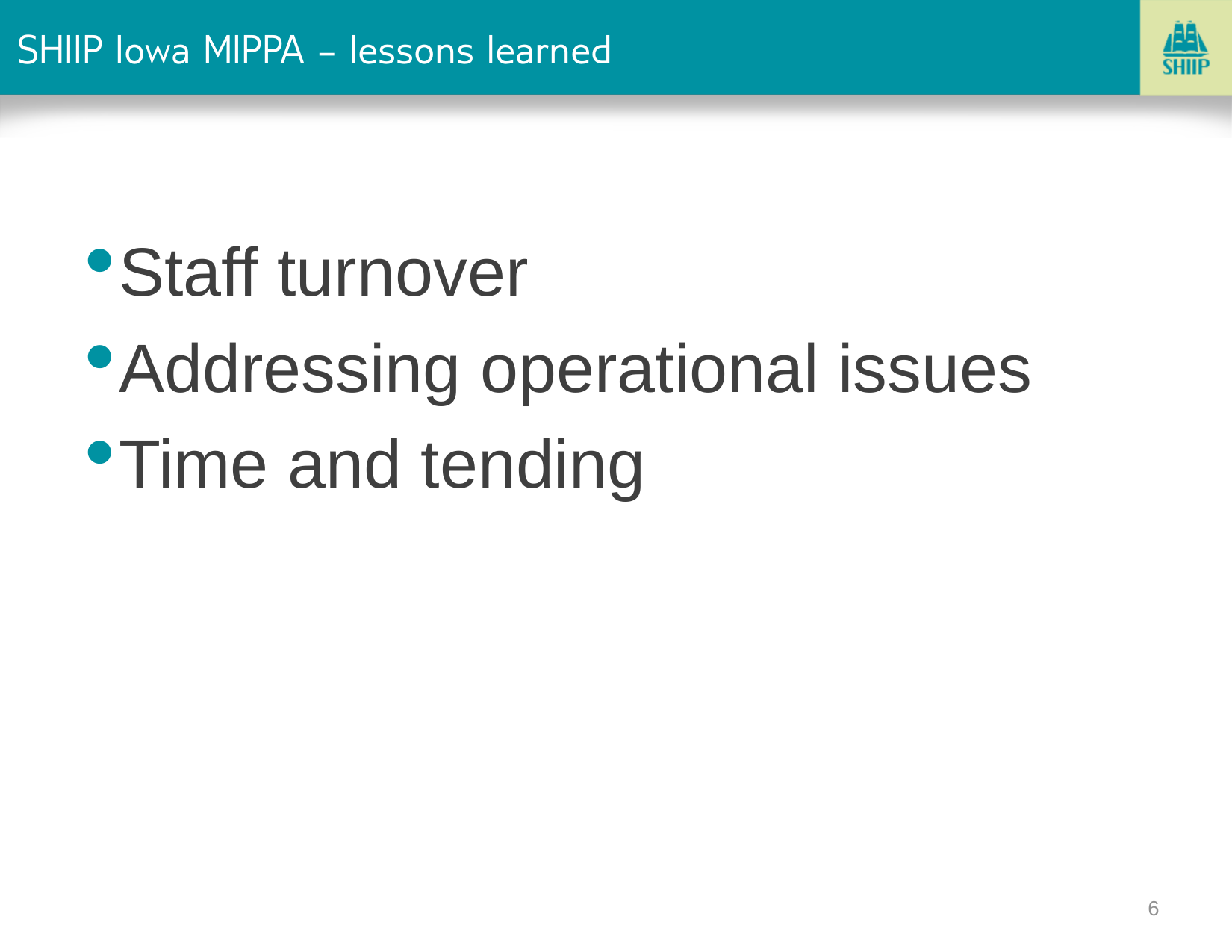

# SHIIP Iowa MIPPA – lessons learned
Staff turnover
Addressing operational issues
Time and tending

6